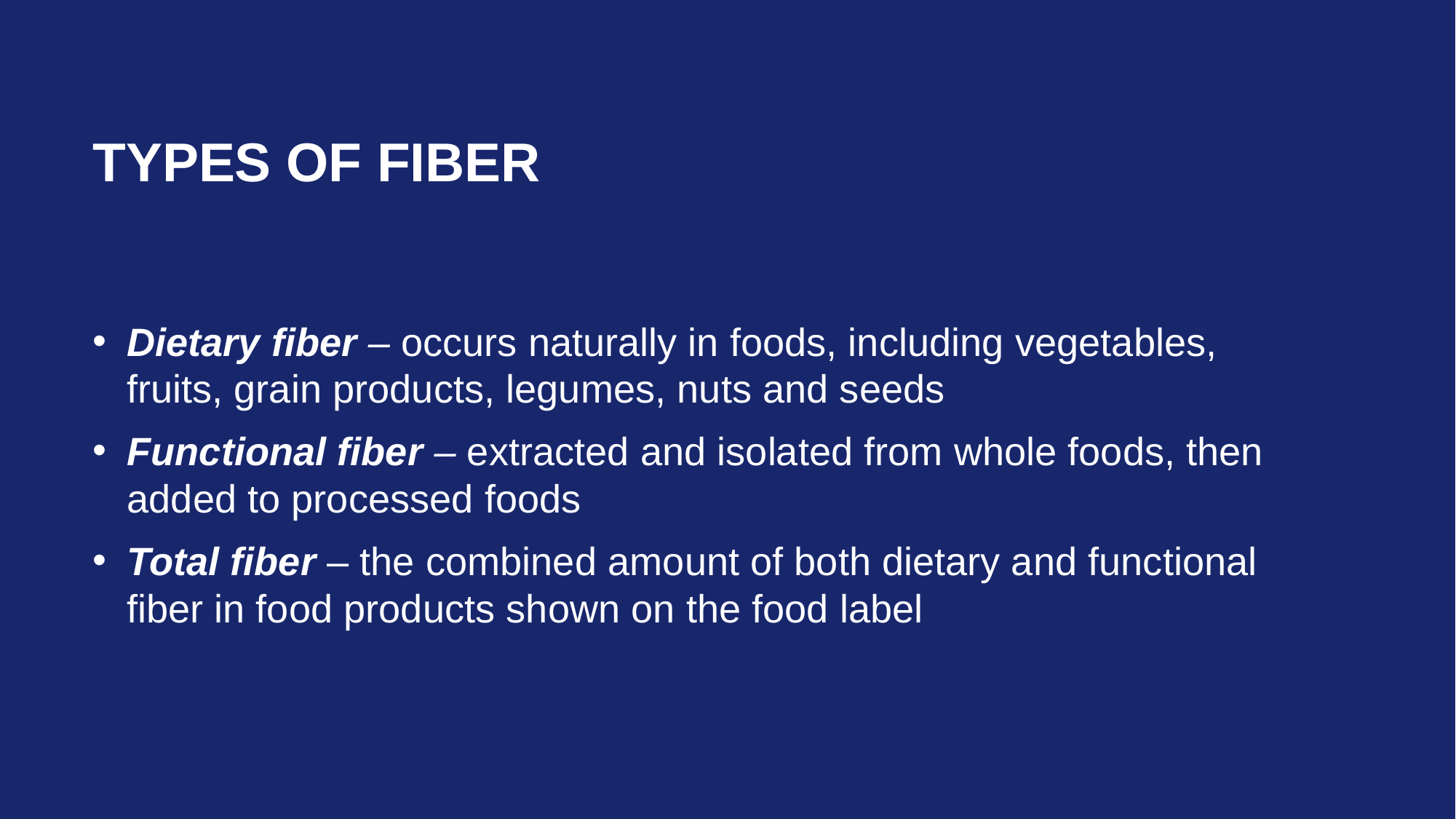

# Types of fiber
Dietary fiber – occurs naturally in foods, including vegetables, fruits, grain products, legumes, nuts and seeds
Functional fiber – extracted and isolated from whole foods, then added to processed foods
Total fiber – the combined amount of both dietary and functional fiber in food products shown on the food label